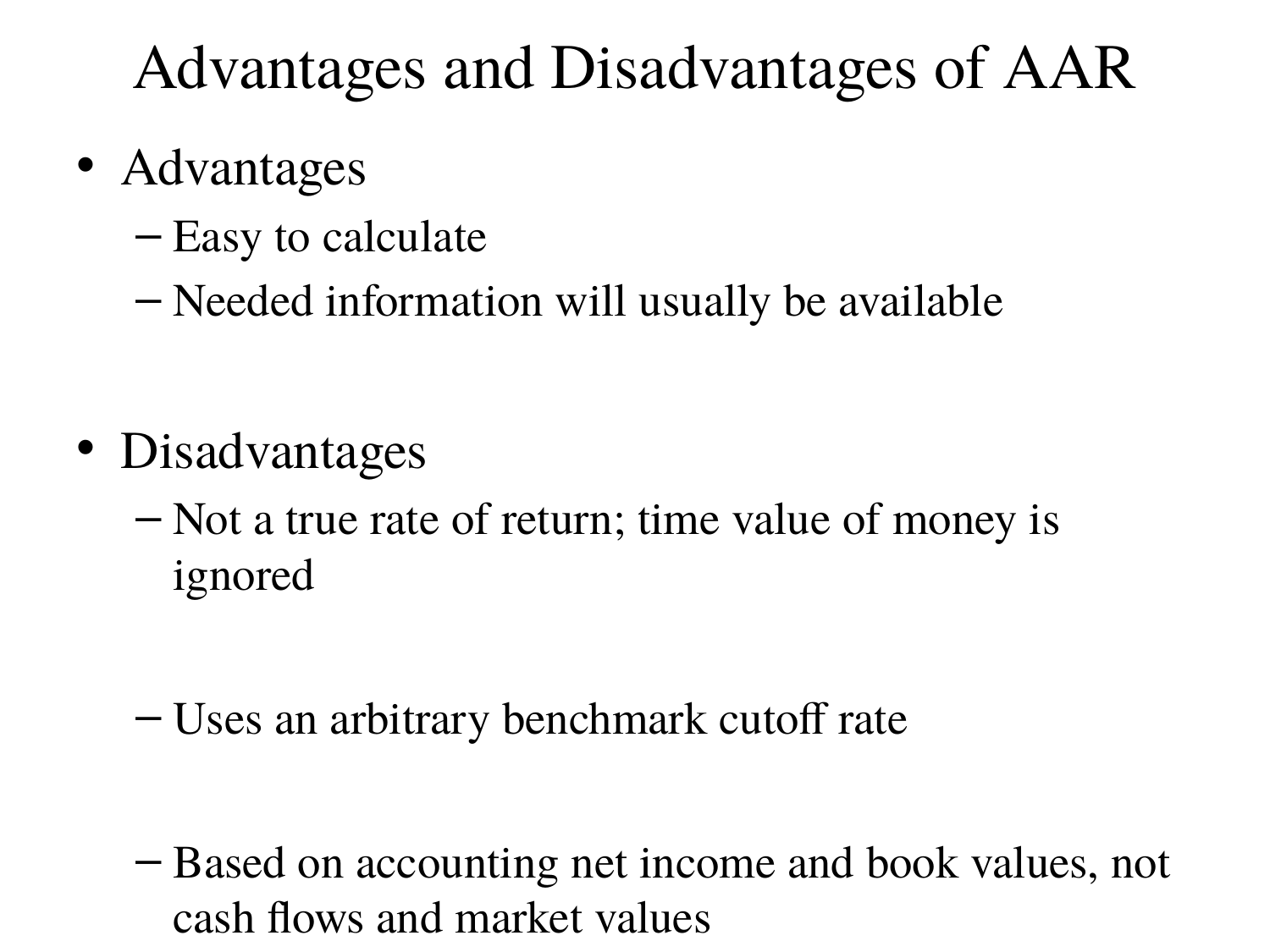

# Advantages and Disadvantages of AAR
Advantages
Easy to calculate
Needed information will usually be available

Disadvantages
Not a true rate of return; time value of money is ignored

Uses an arbitrary benchmark cutoff rate

Based on accounting net income and book values, not cash flows and market values